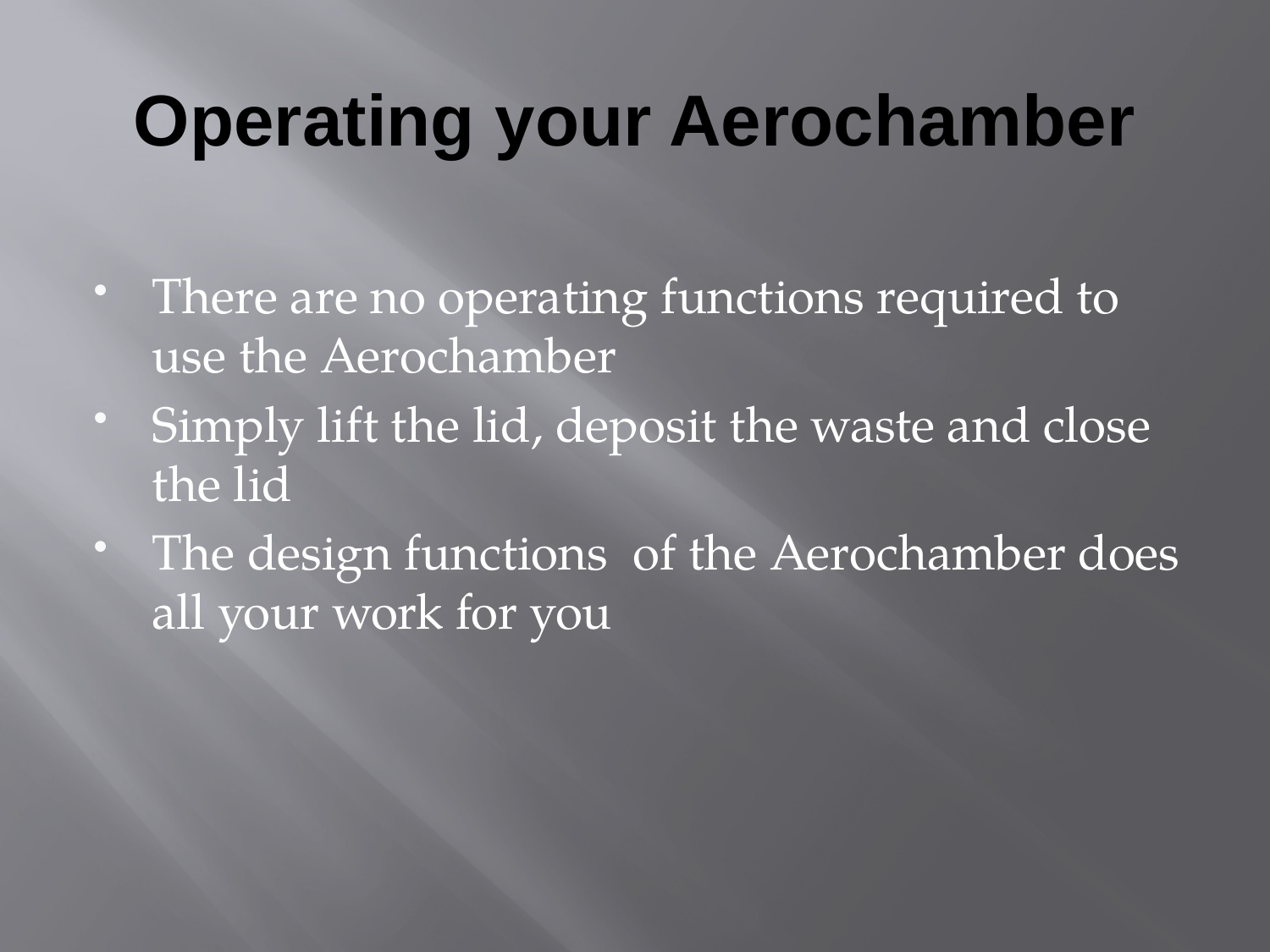

# Operating your Aerochamber
There are no operating functions required to use the Aerochamber
Simply lift the lid, deposit the waste and close the lid
The design functions  of the Aerochamber does all your work for you